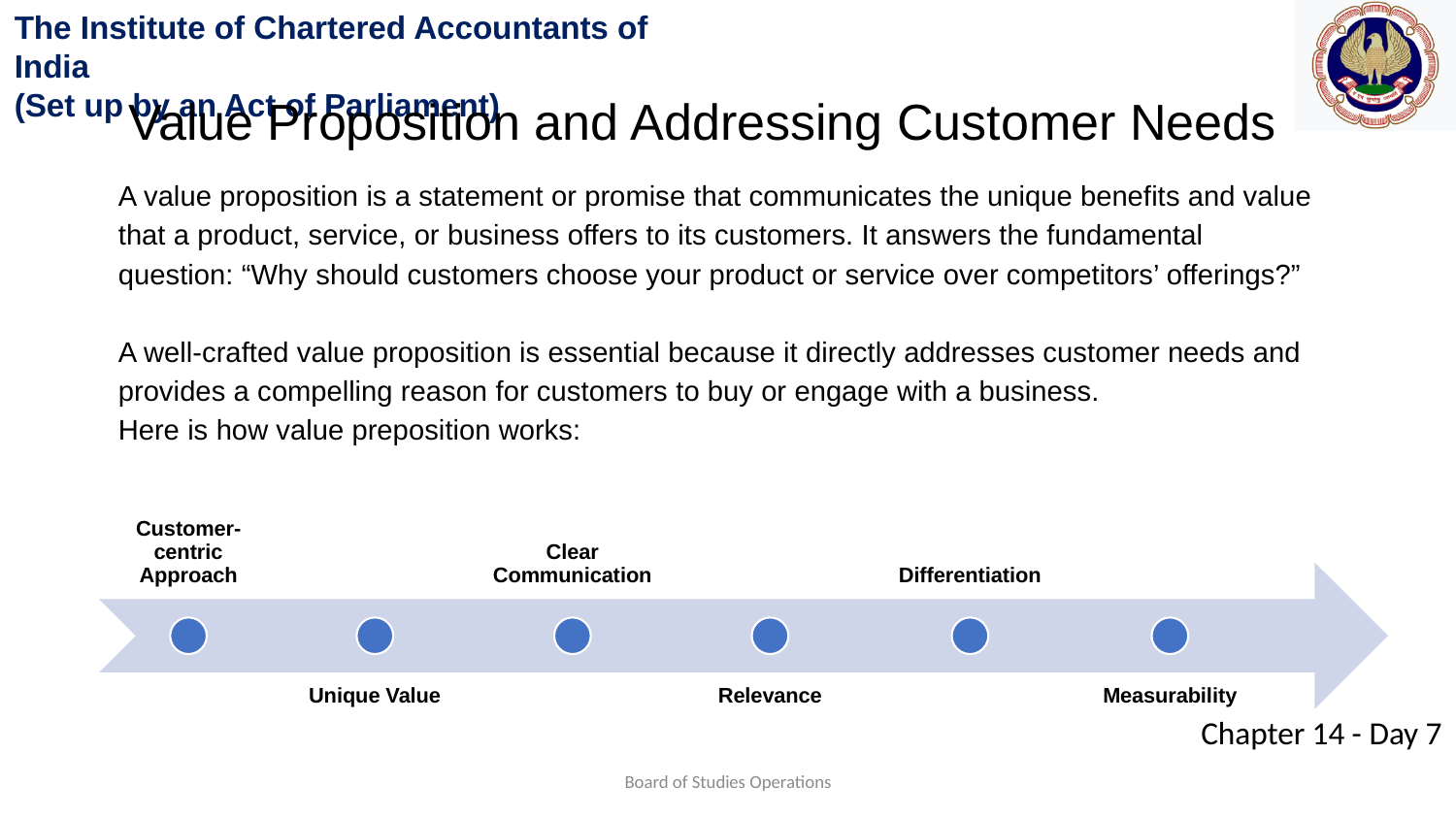

Value Proposition and Addressing Customer Needs
A value proposition is a statement or promise that communicates the unique benefits and value that a product, service, or business offers to its customers. It answers the fundamental question: “Why should customers choose your product or service over competitors’ offerings?”

A well-crafted value proposition is essential because it directly addresses customer needs and
provides a compelling reason for customers to buy or engage with a business.
Here is how value preposition works:
Customer- centric Approach
Unique Value
Clear Communication
Relevance
Differentiation
Measurability
Board of Studies Operations